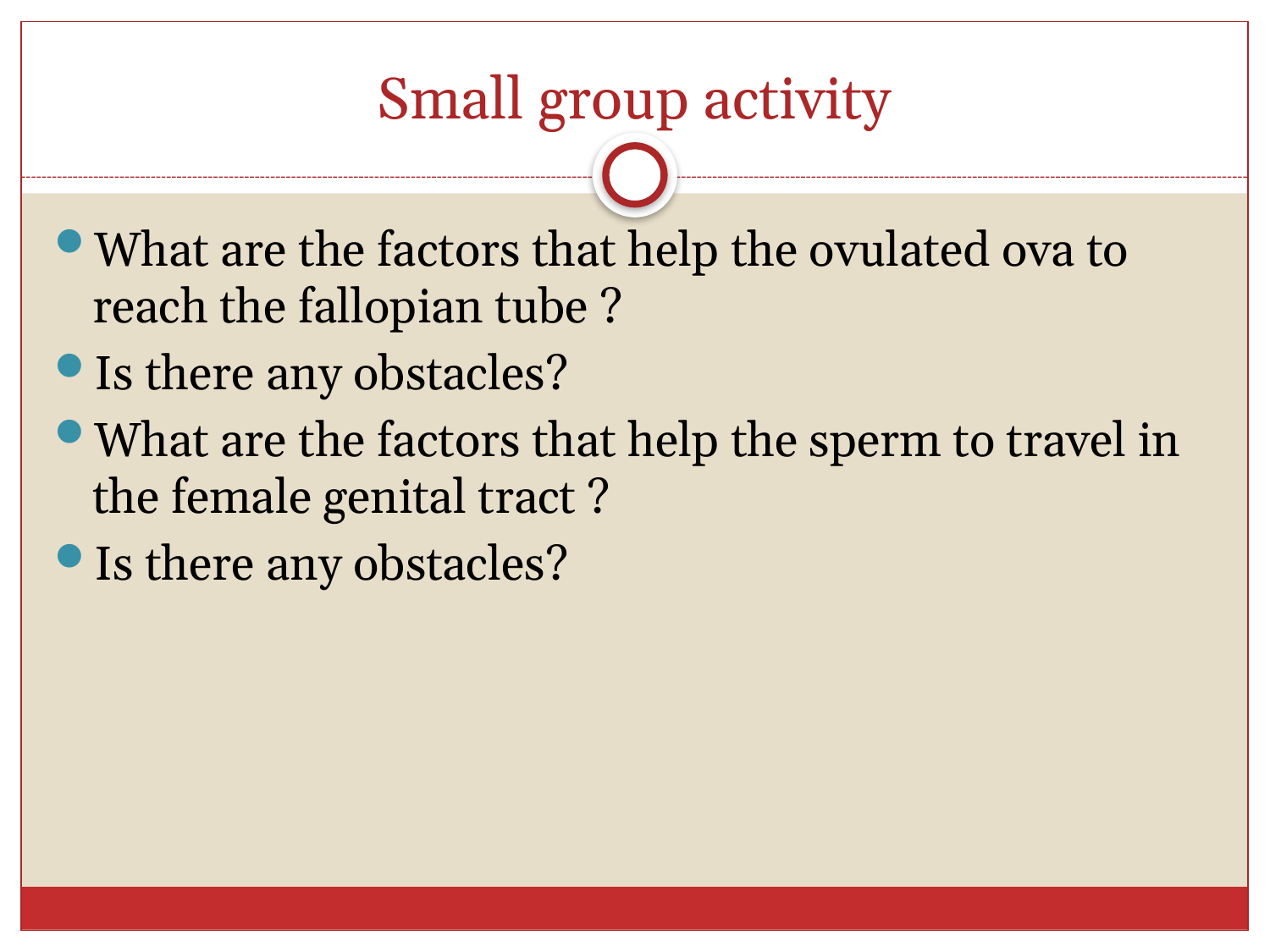

# Small group activity
What are the factors that help the ovulated ova to reach the fallopian tube ?
Is there any obstacles?
What are the factors that help the sperm to travel in the female genital tract ?
Is there any obstacles?